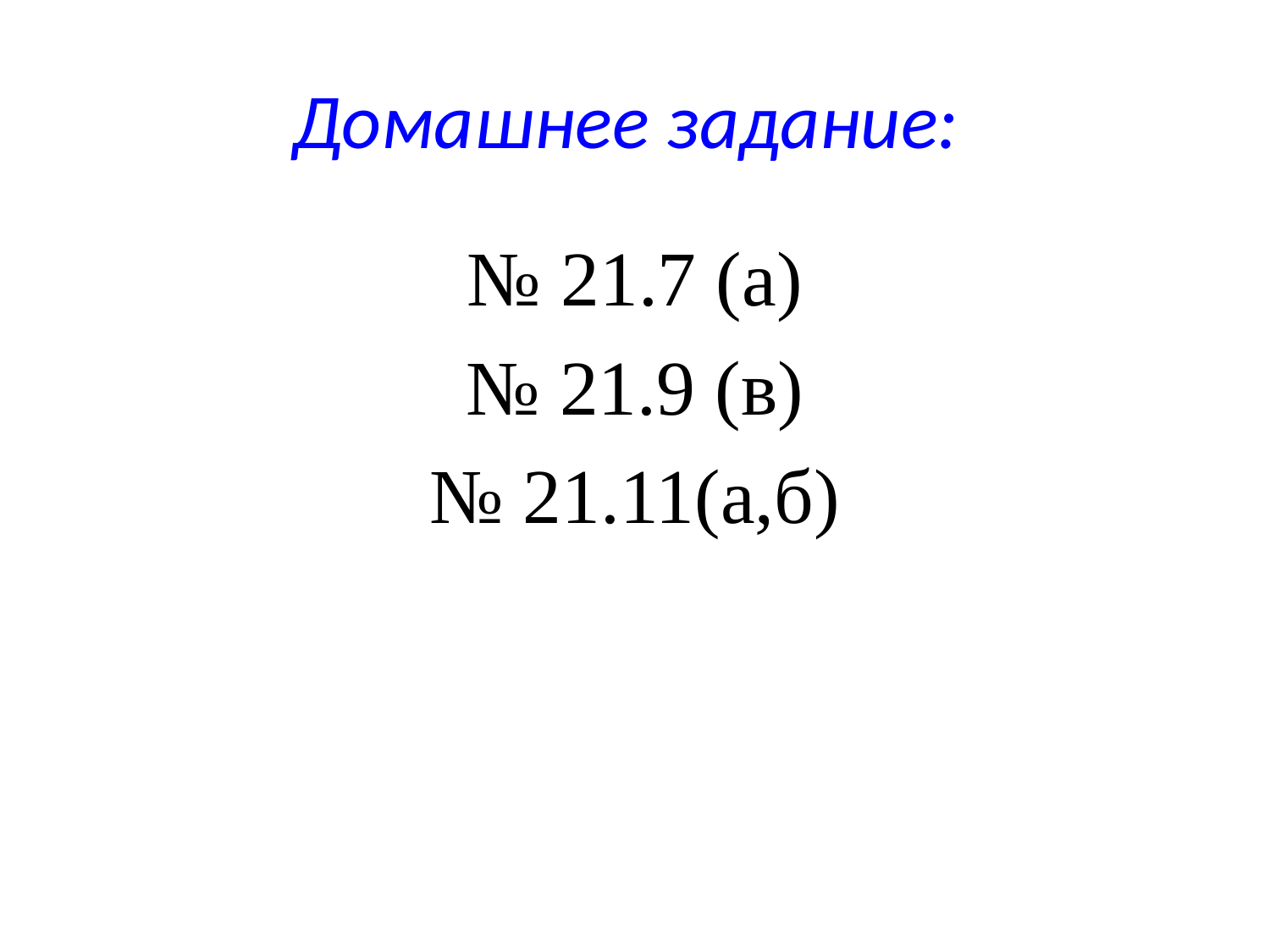

# Домашнее задание:
№ 21.7 (а)
№ 21.9 (в)
№ 21.11(а,б)